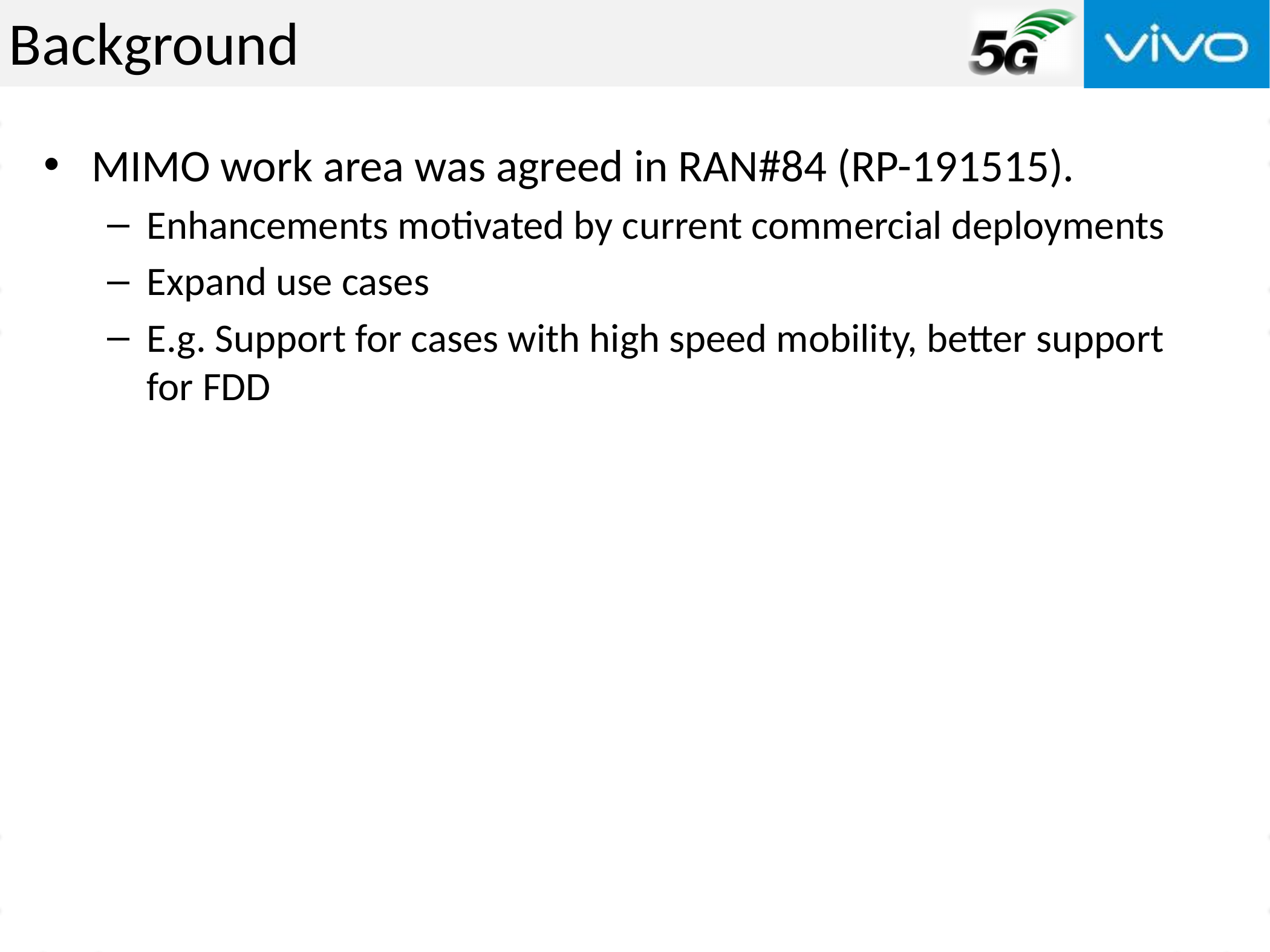

# Background
MIMO work area was agreed in RAN#84 (RP-191515).
Enhancements motivated by current commercial deployments
Expand use cases
E.g. Support for cases with high speed mobility, better support for FDD